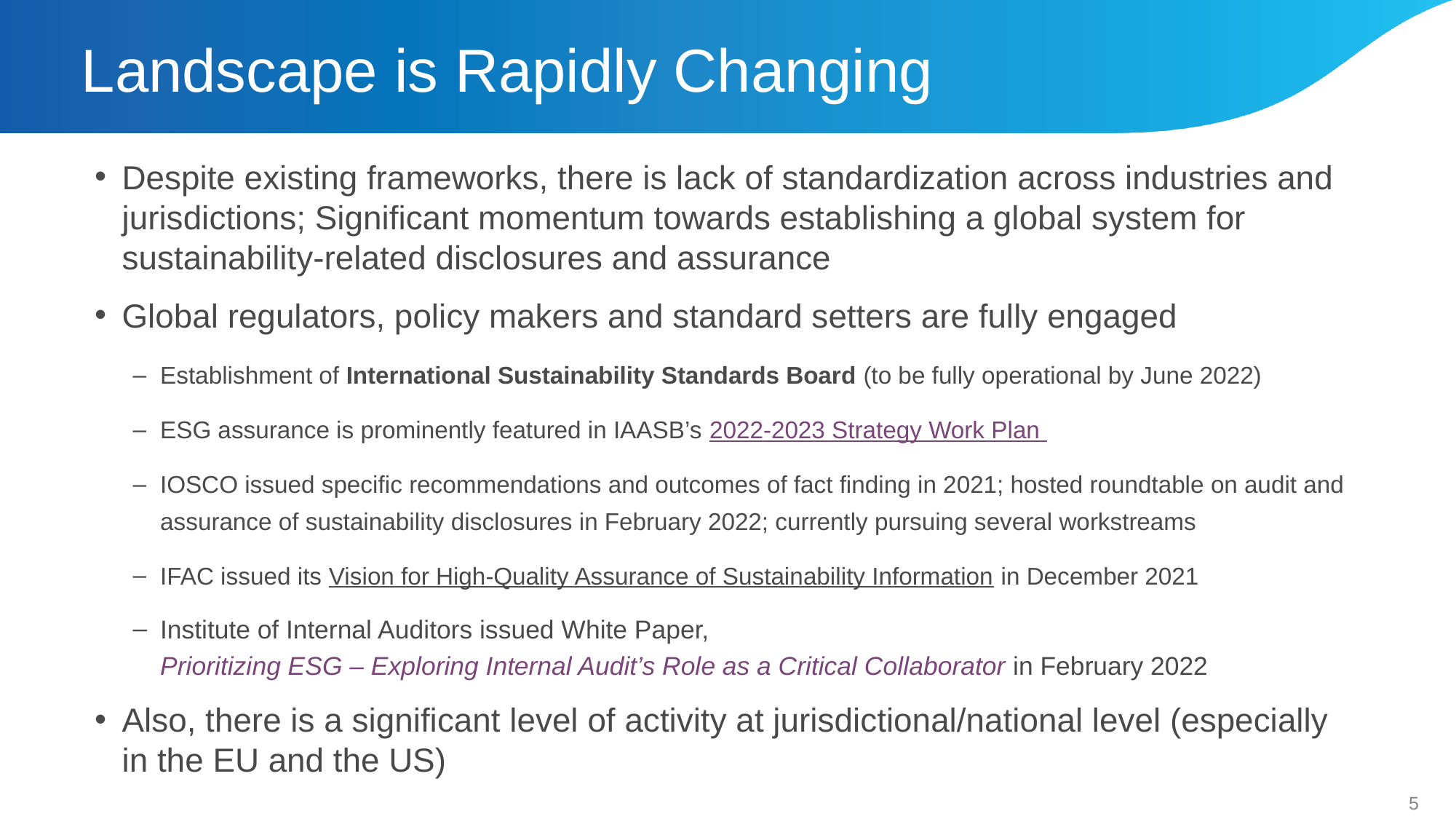

# Landscape is Rapidly Changing
Despite existing frameworks, there is lack of standardization across industries and jurisdictions; Significant momentum towards establishing a global system for sustainability-related disclosures and assurance
Global regulators, policy makers and standard setters are fully engaged
Establishment of International Sustainability Standards Board (to be fully operational by June 2022)
ESG assurance is prominently featured in IAASB’s 2022-2023 Strategy Work Plan
IOSCO issued specific recommendations and outcomes of fact finding in 2021; hosted roundtable on audit and assurance of sustainability disclosures in February 2022; currently pursuing several workstreams
IFAC issued its Vision for High-Quality Assurance of Sustainability Information in December 2021
Institute of Internal Auditors issued White Paper, Prioritizing ESG – Exploring Internal Audit’s Role as a Critical Collaborator in February 2022
Also, there is a significant level of activity at jurisdictional/national level (especially in the EU and the US)

5